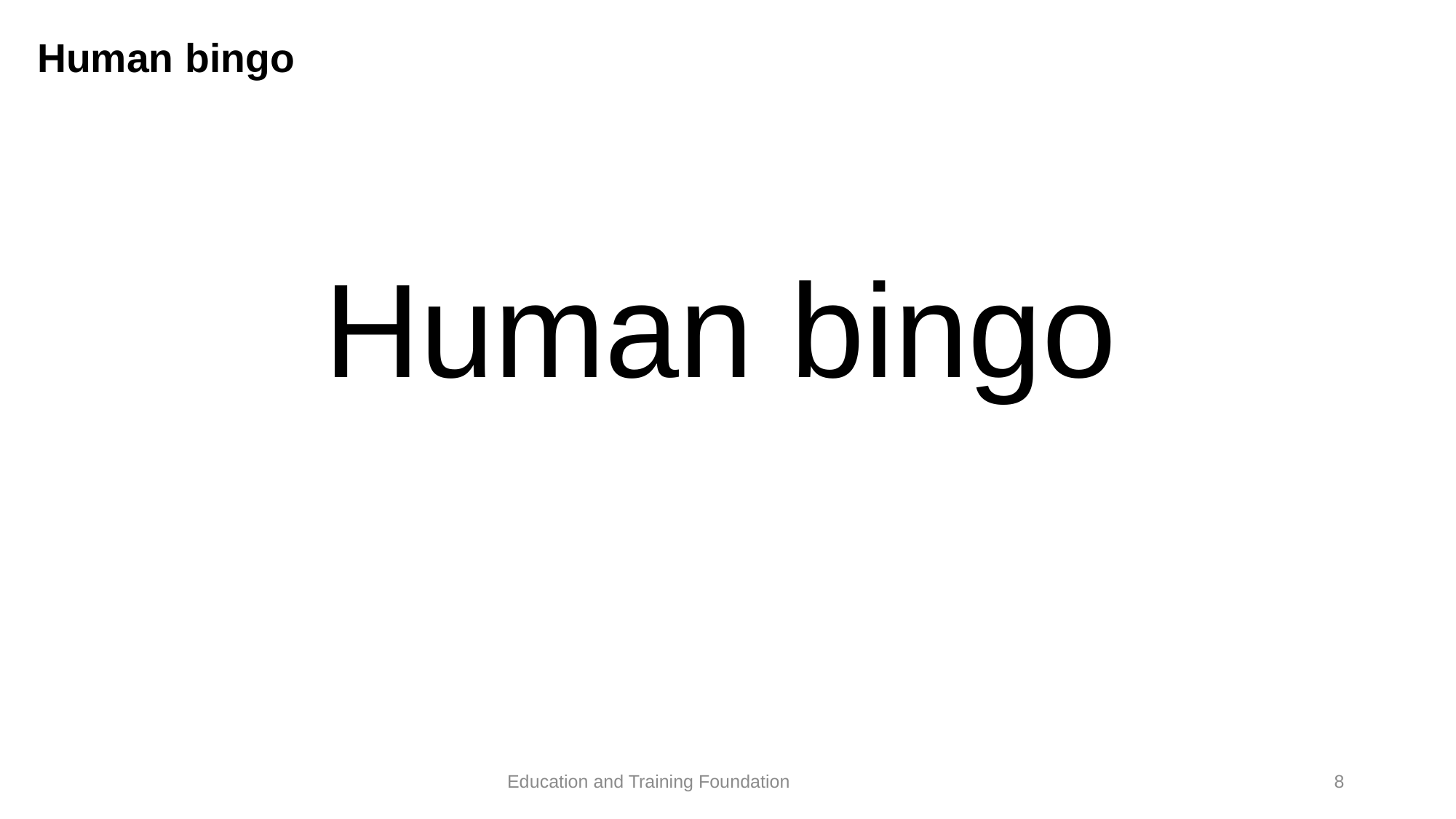

# Human bingo

Human bingo

8
Education and Training Foundation